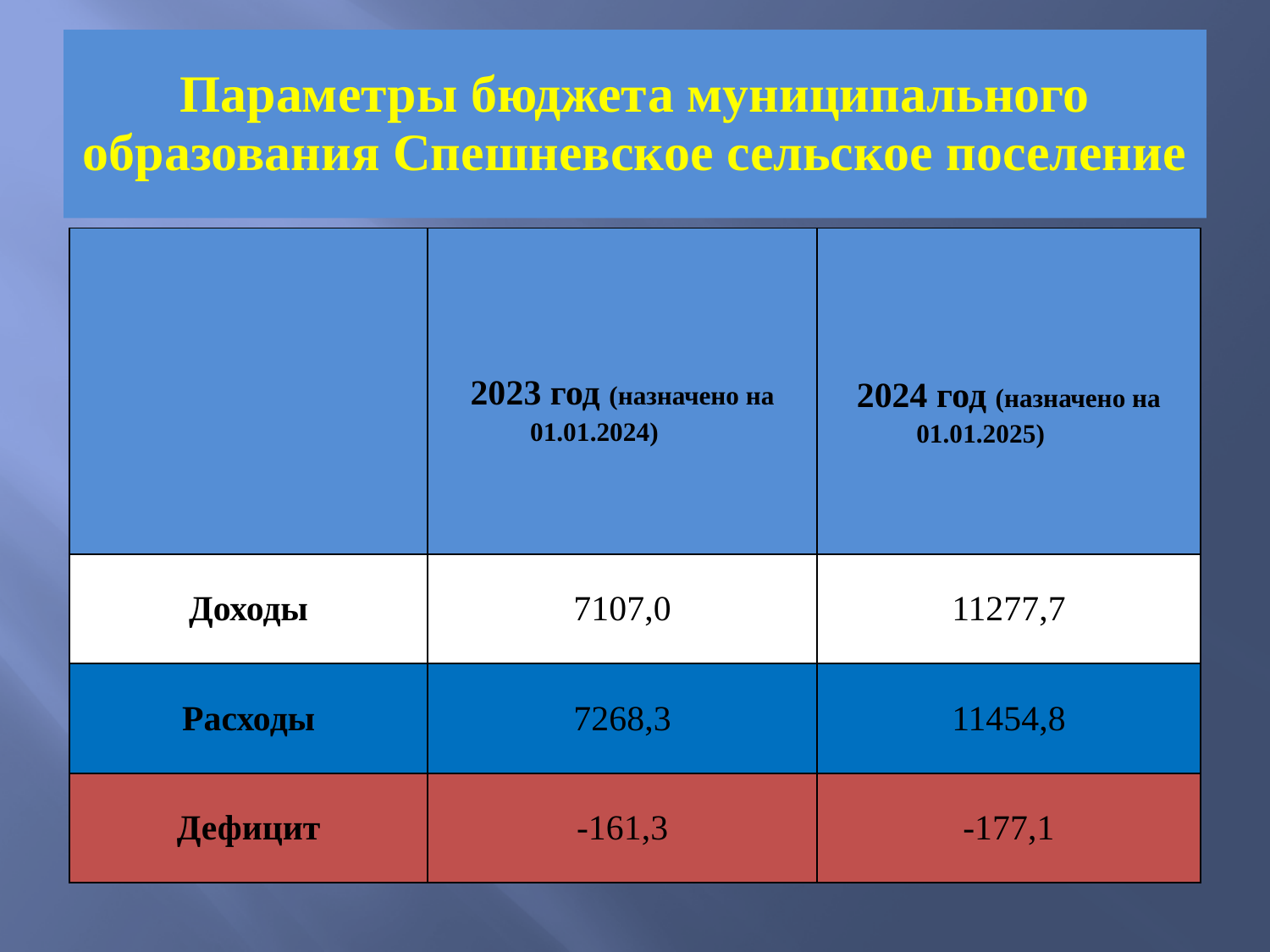

# Параметры бюджета муниципального образования Спешневское сельское поселение
|  | 2023 год (назначено на 01.01.2024) | 2024 год (назначено на 01.01.2025) |
| --- | --- | --- |
| Доходы | 7107,0 | 11277,7 |
| Расходы | 7268,3 | 11454,8 |
| Дефицит | -161,3 | -177,1 |